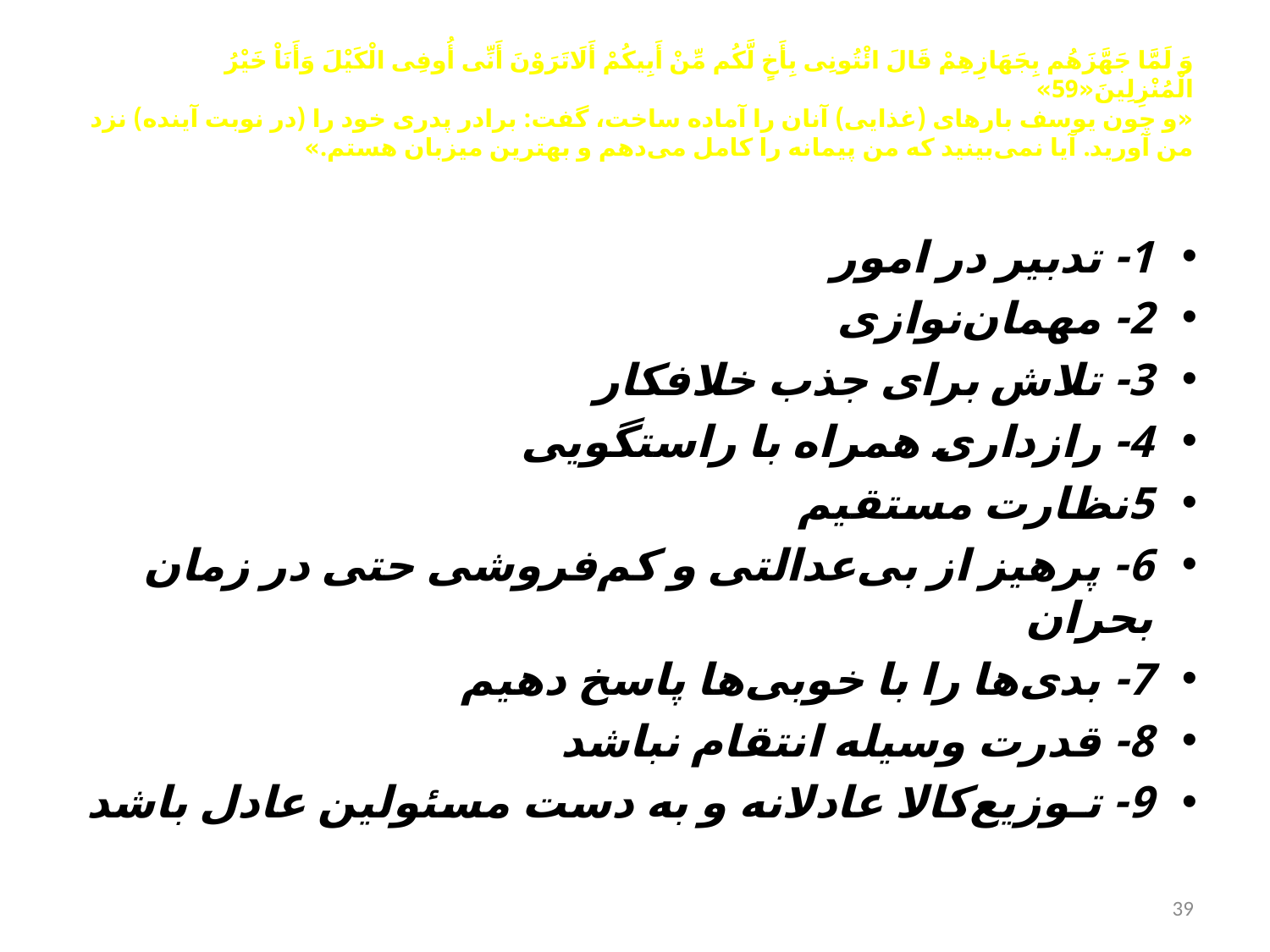

# وَ لَمَّا جَهَّزَهُم بِجَهَازِهِمْ قَالَ ائْتُونِی بِأَخٍ لَّكُم مِّنْ أَبِیكُمْ أَلَاتَرَوْنَ أَنِّی أُوفِی الْكَیْلَ وَأَنَاْ خَیْرُ الْمُنْزِلِینَ«59» «و چون یوسف بارهای (غذایی) آنان را آماده ساخت، گفت: برادر پدری خود را (در نوبت آینده) نزد من آورید. آیا نمی‌بینید كه من پیمانه را كامل می‌دهم و بهترین میزبان هستم.»
1- تدبیر در امور
2- مهمان‌نوازی
3- تلاش برای جذب خلافكار
4- رازداری همراه با راستگویی
5نظارت مستقیم
6- پرهیز از بی‌عدالتی و كم‌فروشی حتی در زمان بحران
7- بدی‌ها را با خوبی‌ها پاسخ دهیم
8- قدرت وسیله انتقام نباشد
9- تـوزیع‌كالا عادلانه و به دست مسئولین عادل باشد

39